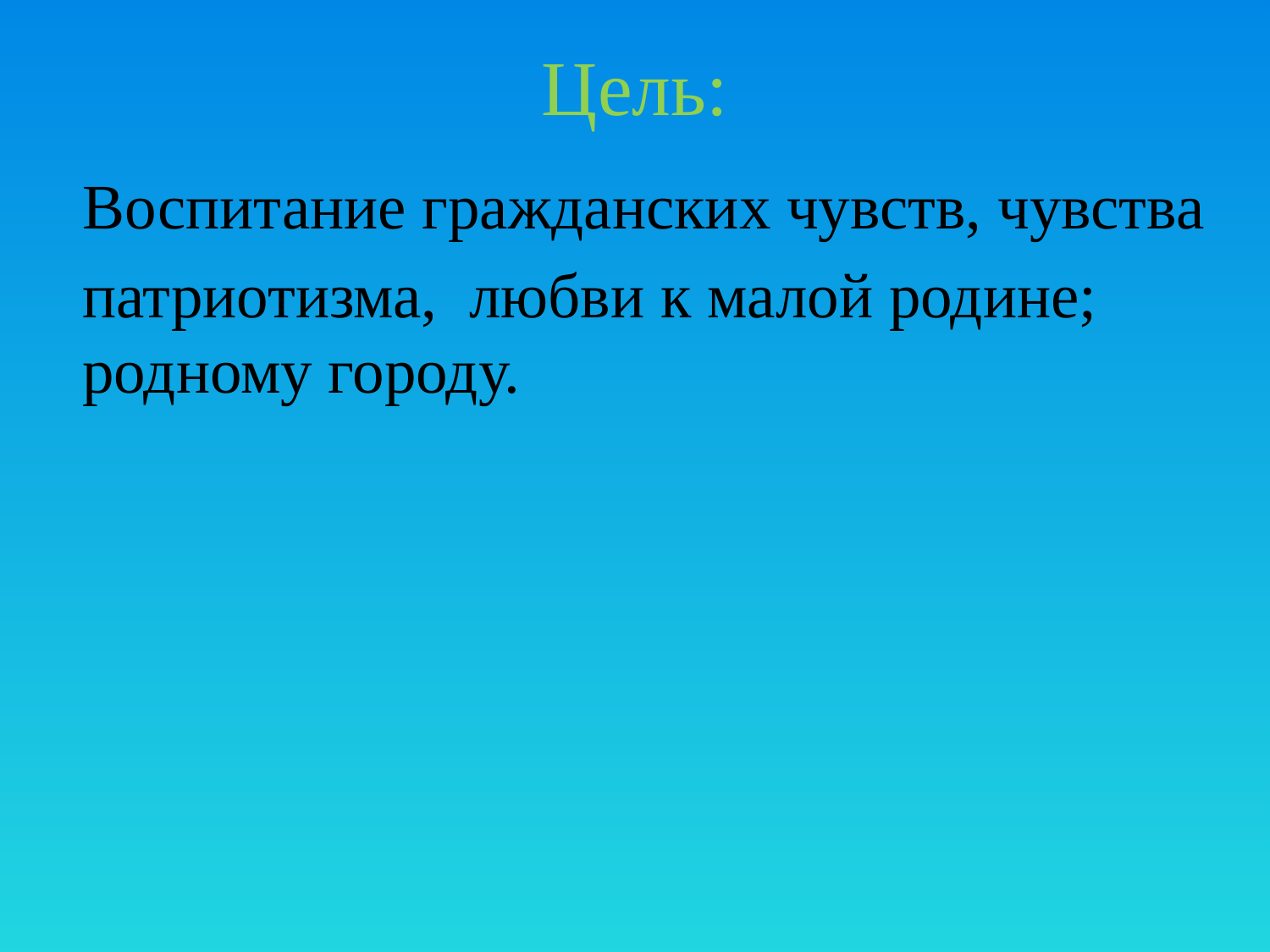

# Цель:
Воспитание гражданских чувств, чувства
патриотизма,  любви к малой родине; родному городу.